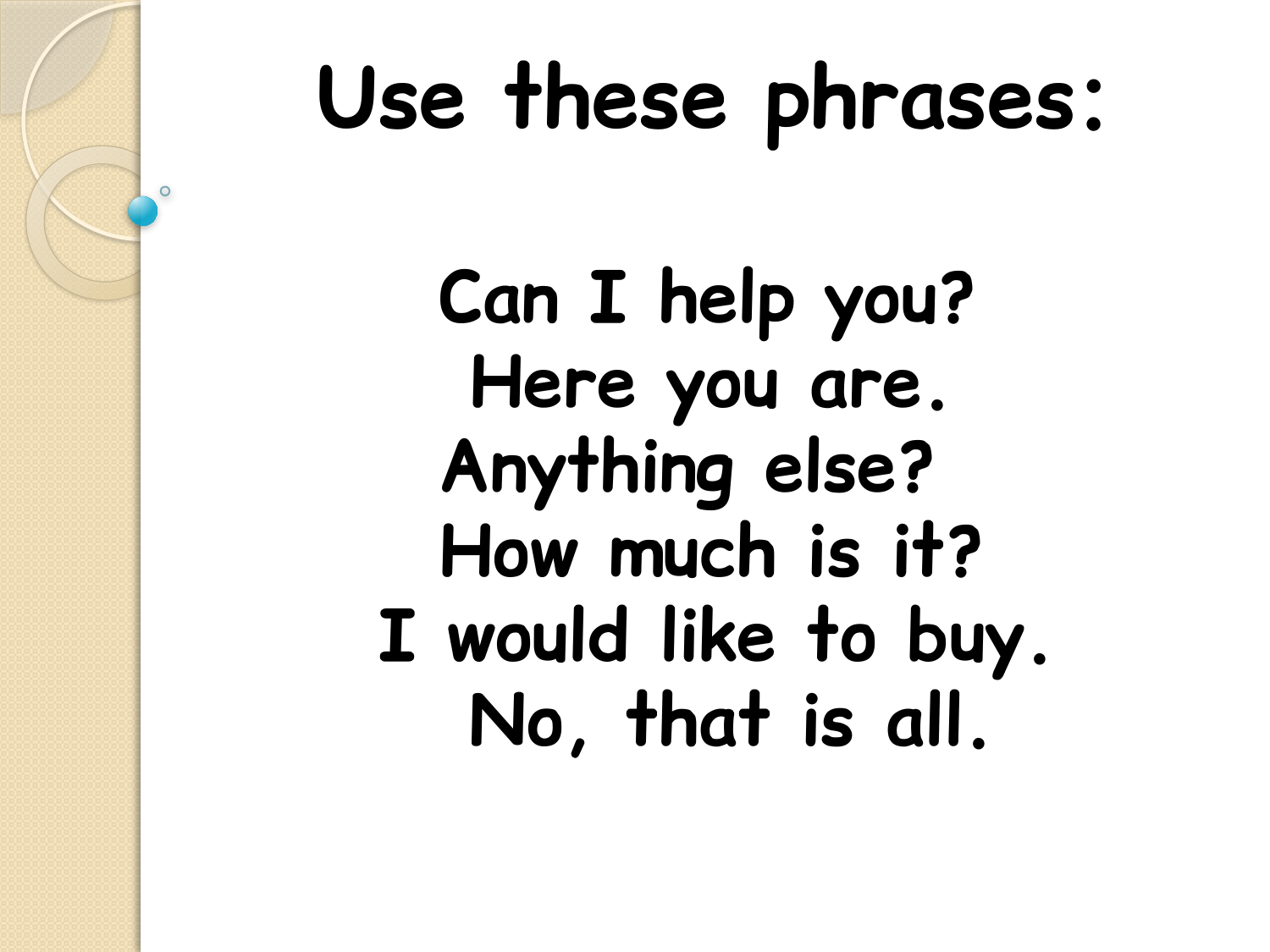

Use these phrases:
              Can I help you?
               Here you are.
              Anything else?
              How much is it?
            I would like to buy.
               No, that is all.